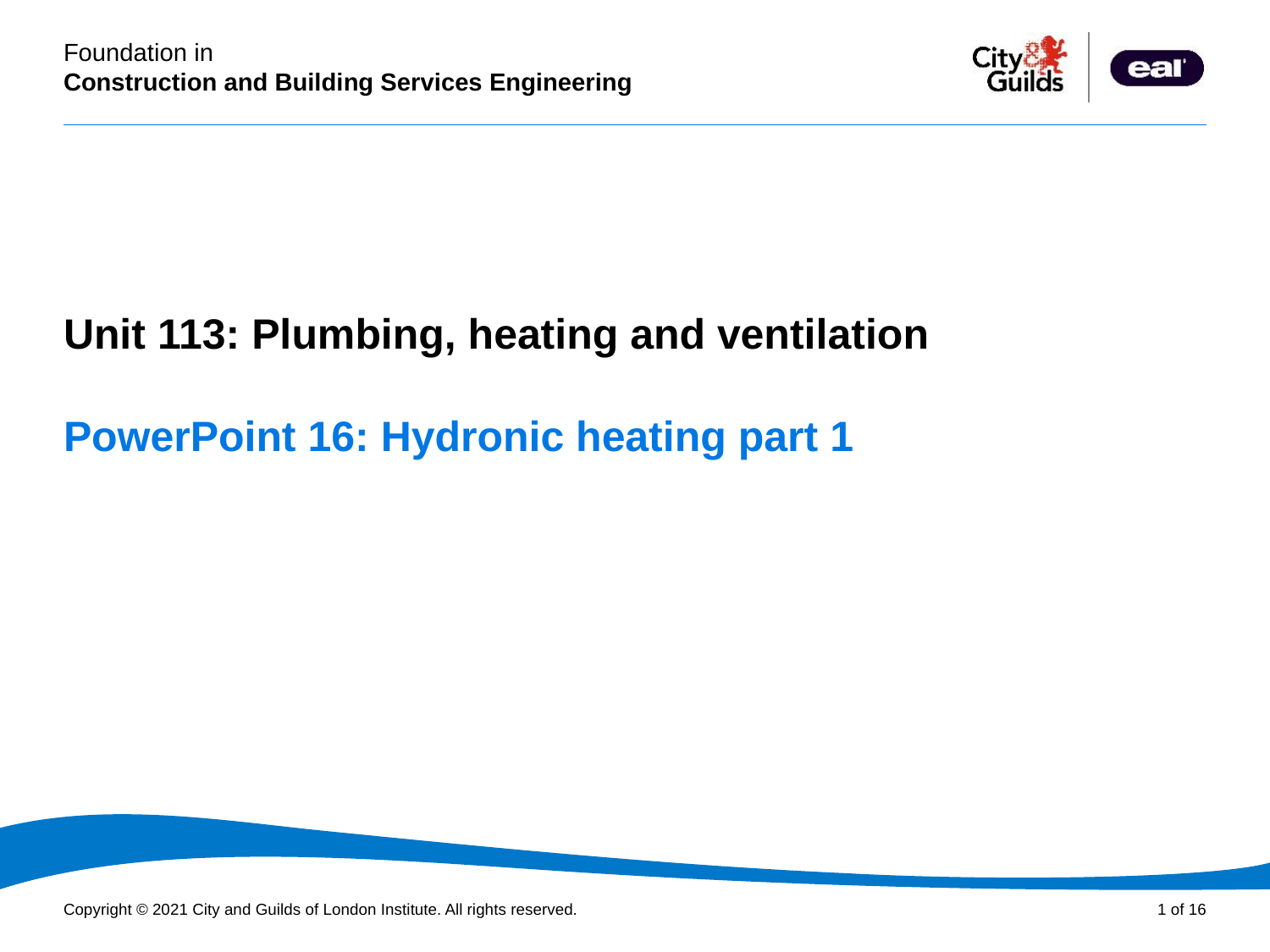

PowerPoint presentation
Unit 113: Plumbing, heating and ventilation
# PowerPoint 16: Hydronic heating part 1